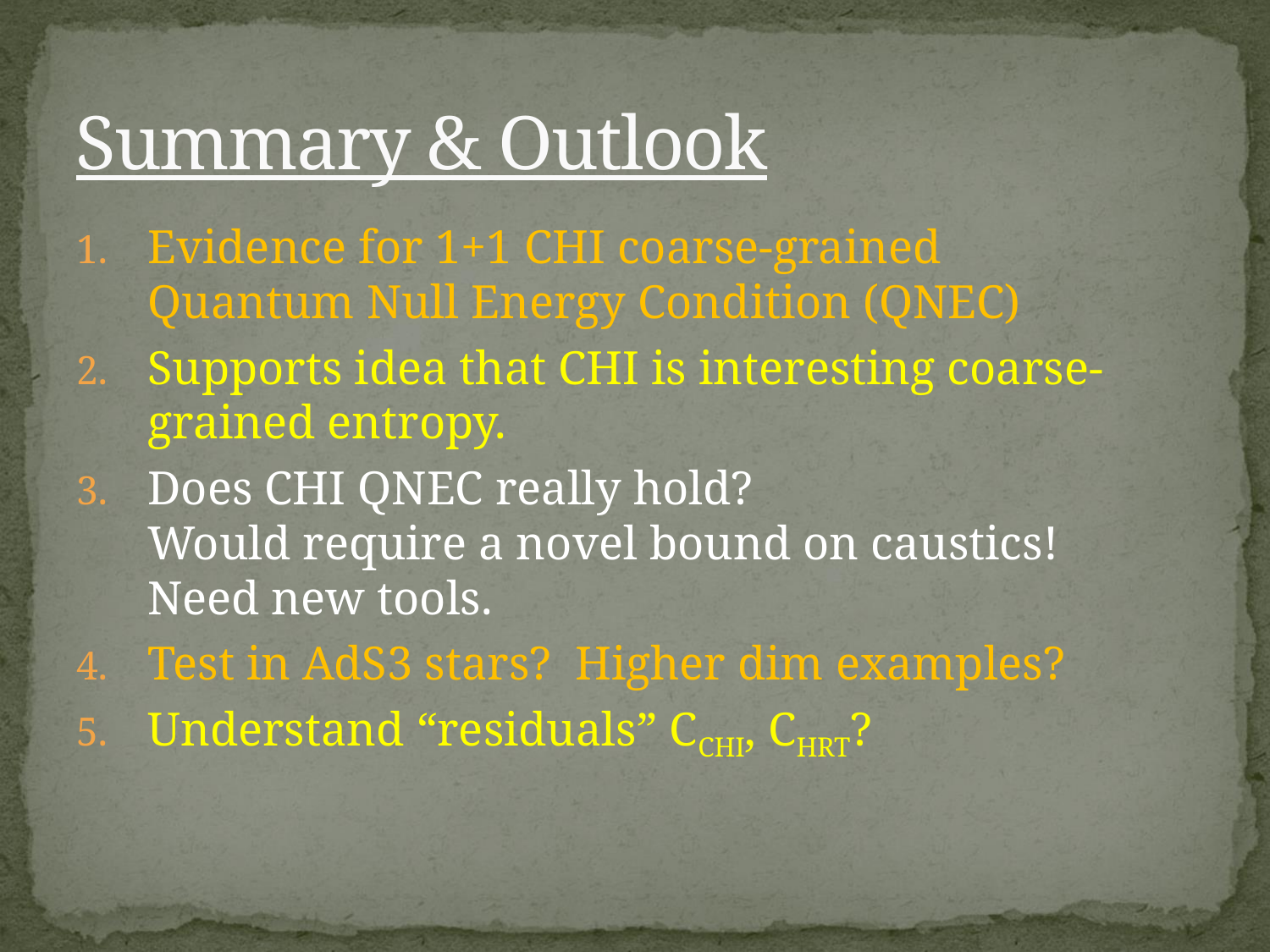

# Summary & Outlook
Evidence for 1+1 CHI coarse-grained
Quantum Null Energy Condition (QNEC)
Supports idea that CHI is interesting coarse-grained entropy.
Does CHI QNEC really hold?
Would require a novel bound on caustics!
Need new tools.
Test in AdS3 stars?  Higher dim examples?
Understand “residuals” CCHI, CHRT?